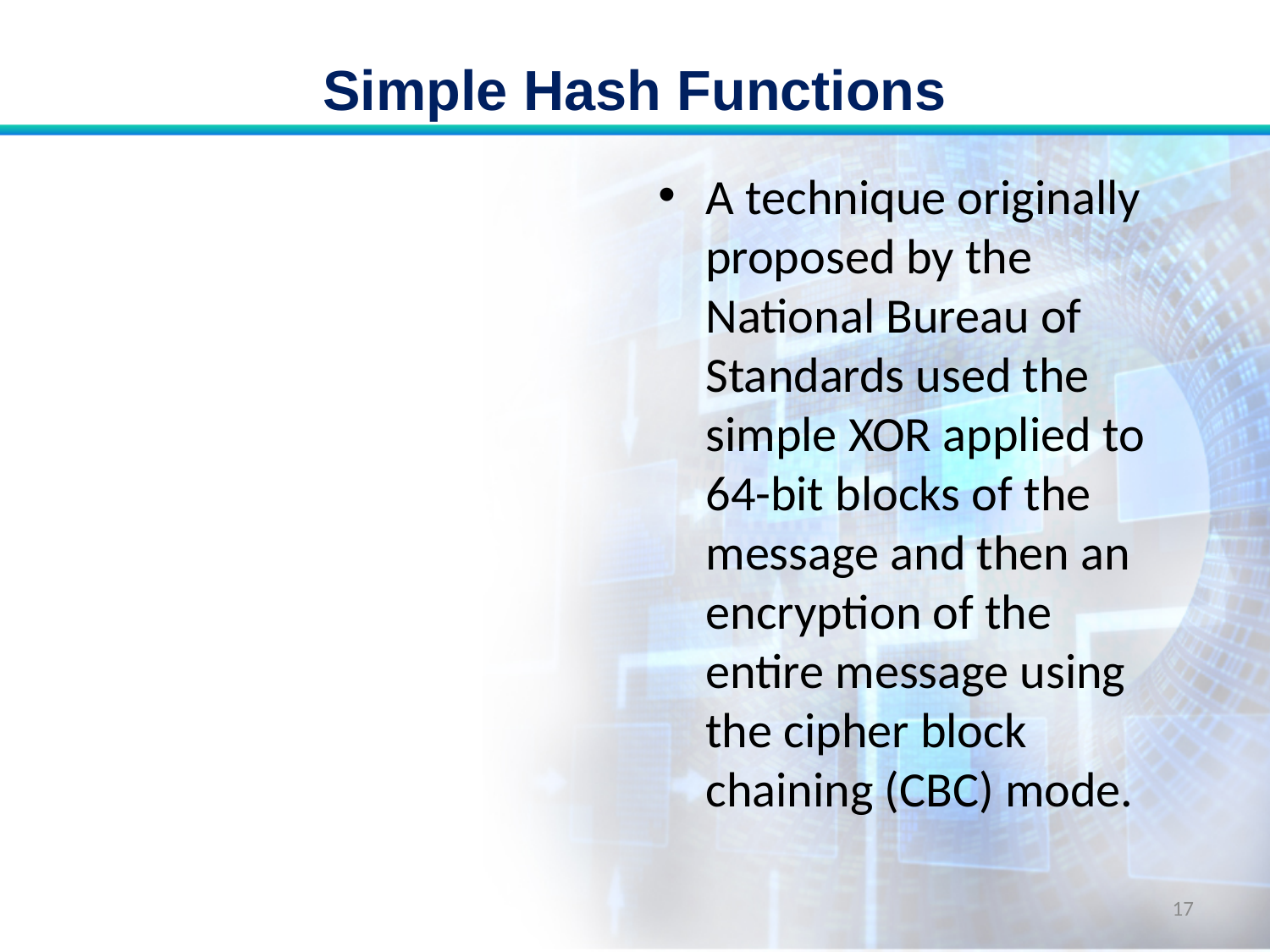

# Simple Hash Functions
A technique originally proposed by the National Bureau of Standards used the simple XOR applied to 64-bit blocks of the message and then an encryption of the entire message using the cipher block chaining (CBC) mode.
17